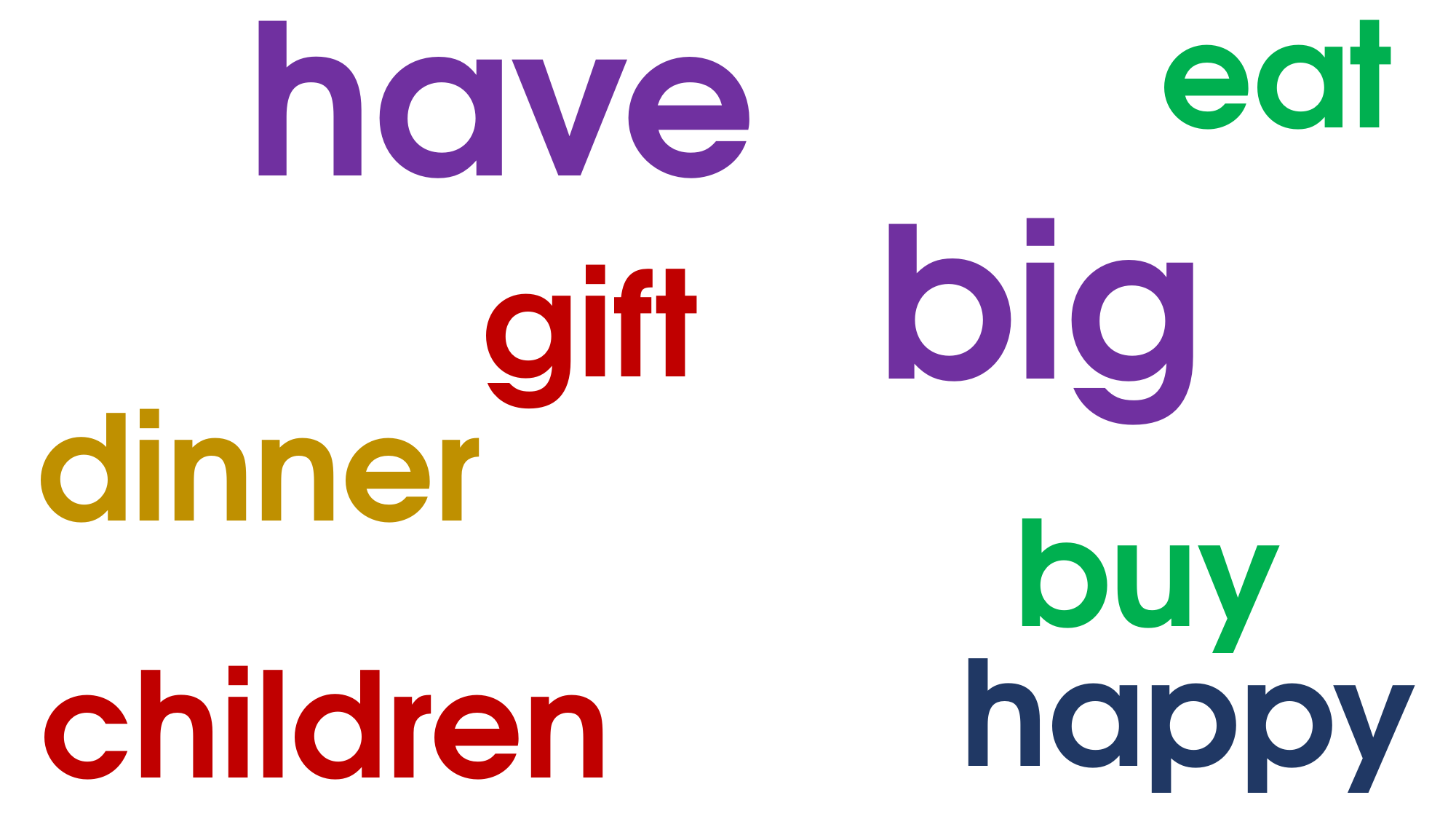

have
eat
big
gift
dinner
buy
happy
children